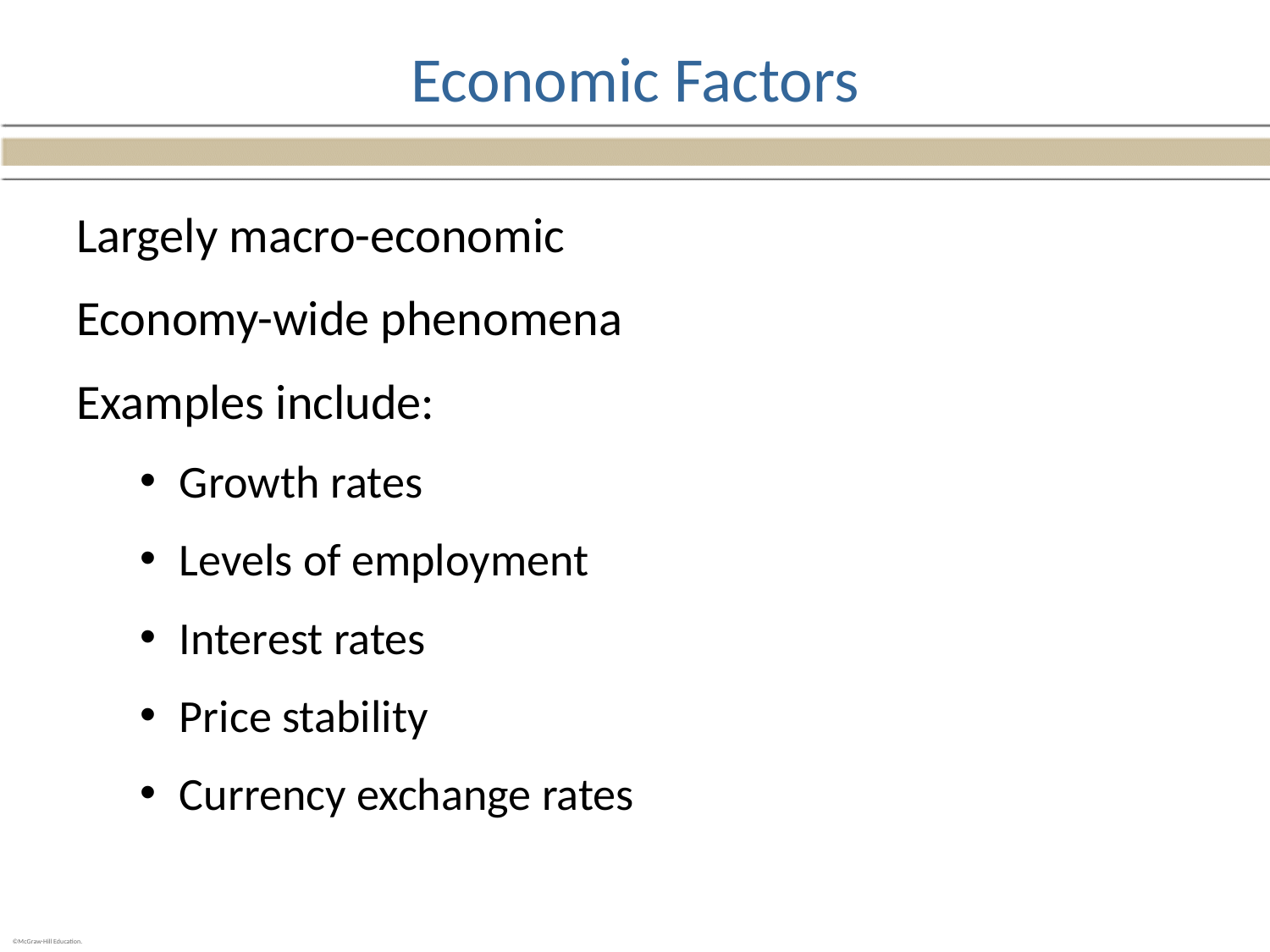

# Economic Factors
Largely macro-economic
Economy-wide phenomena
Examples include:
Growth rates
Levels of employment
Interest rates
Price stability
Currency exchange rates